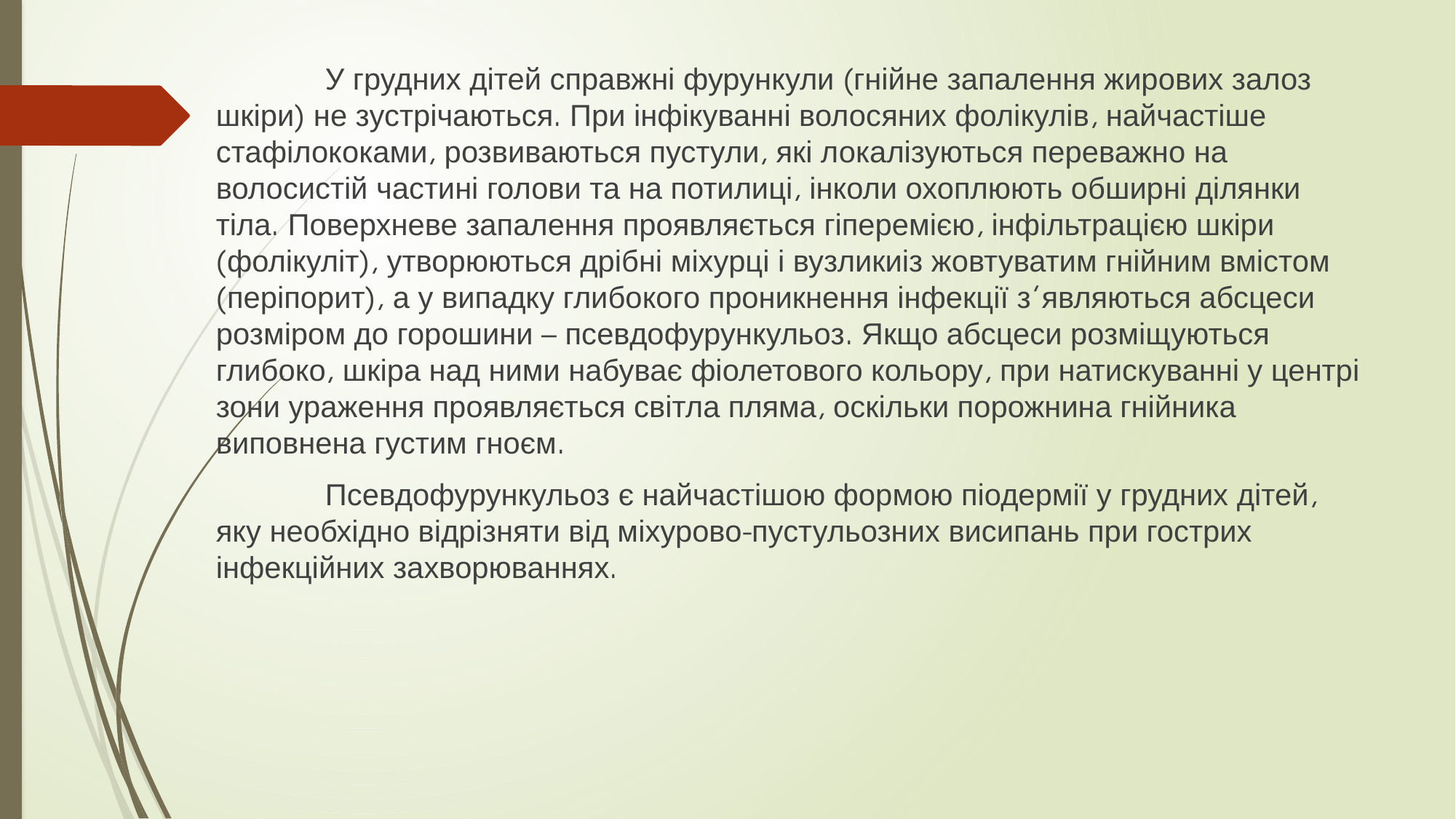

У грудних дітей справжні фурункули (гнійне запалення жирових залоз шкіри) не зустрічаються. При інфікуванні волосяних фолікулів, найчастіше стафілококами, розвиваються пустули, які локалізуються переважно на волосистій частині голови та на потилиці, інколи охоплюють обширні ділянки тіла. Поверхневе запалення проявляється гіперемією, інфільтрацією шкіри (фолікуліт), утворюються дрібні міхурці і вузликиіз жовтуватим гнійним вмістом (періпорит), а у випадку глибокого проникнення інфекції з’являються абсцеси розміром до горошини – псевдофурункульоз. Якщо абсцеси розміщуються глибоко, шкіра над ними набуває фіолетового кольору, при натискуванні у центрі зони ураження проявляється світла пляма, оскільки порожнина гнійника виповнена густим гноєм.
	Псевдофурункульоз є найчастішою формою піодермії у грудних дітей, яку необхідно відрізняти від міхурово-пустульозних висипань при гострих інфекційних захворюваннях.